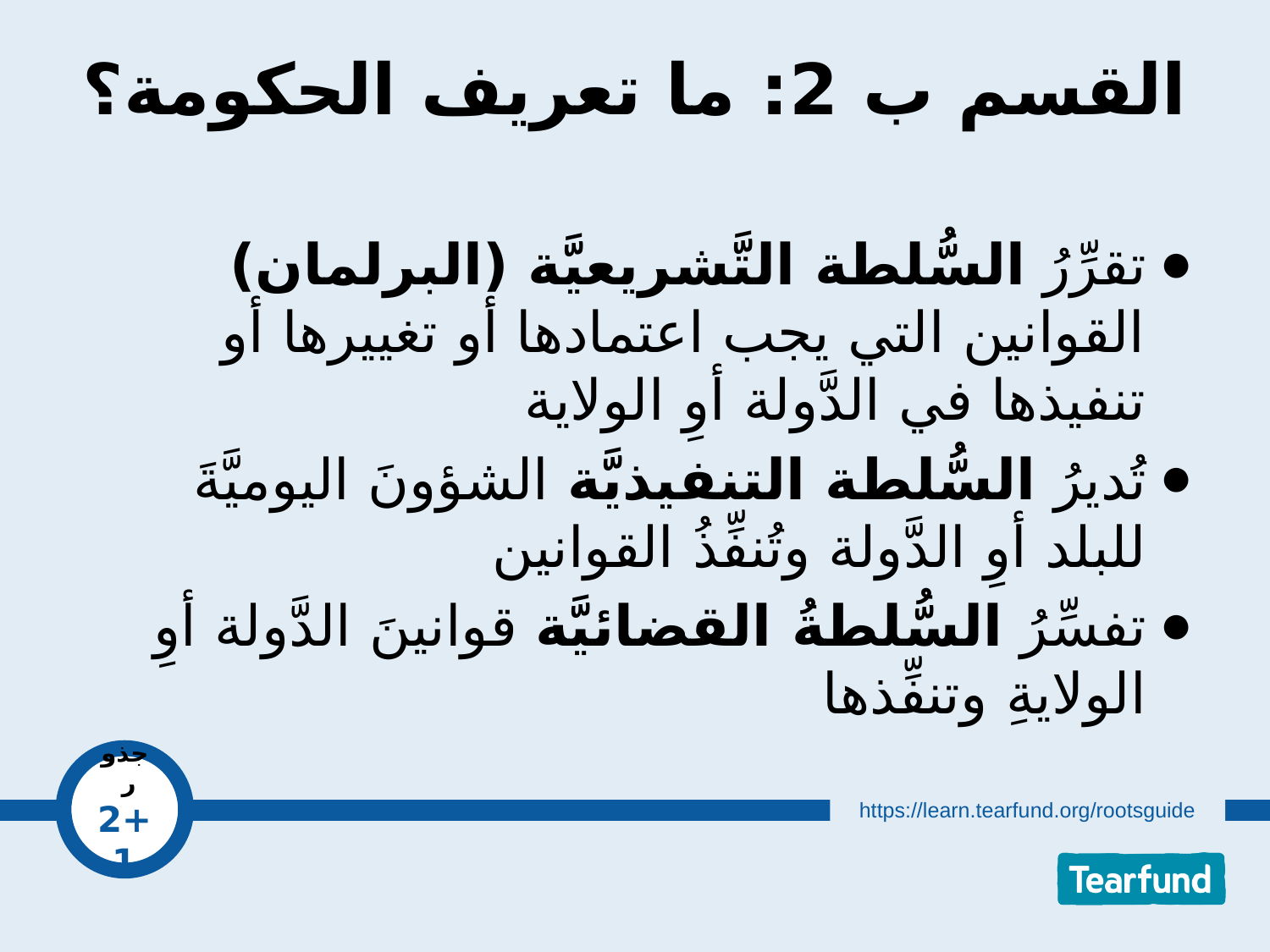

# القسم ب 2: ما تعريف الحكومة؟
تقرِّرُ السُّلطة التَّشريعيَّة (البرلمان) القوانين التي يجب اعتمادها أو تغييرها أو تنفيذها في الدَّولة أوِ الولاية
تُديرُ السُّلطة التنفيذيَّة الشؤونَ اليوميَّةَ للبلد أوِ الدَّولة وتُنفِّذُ القوانين
تفسِّرُ السُّلطةُ القضائيَّة قوانينَ الدَّولة أوِ الولايةِ وتنفِّذها